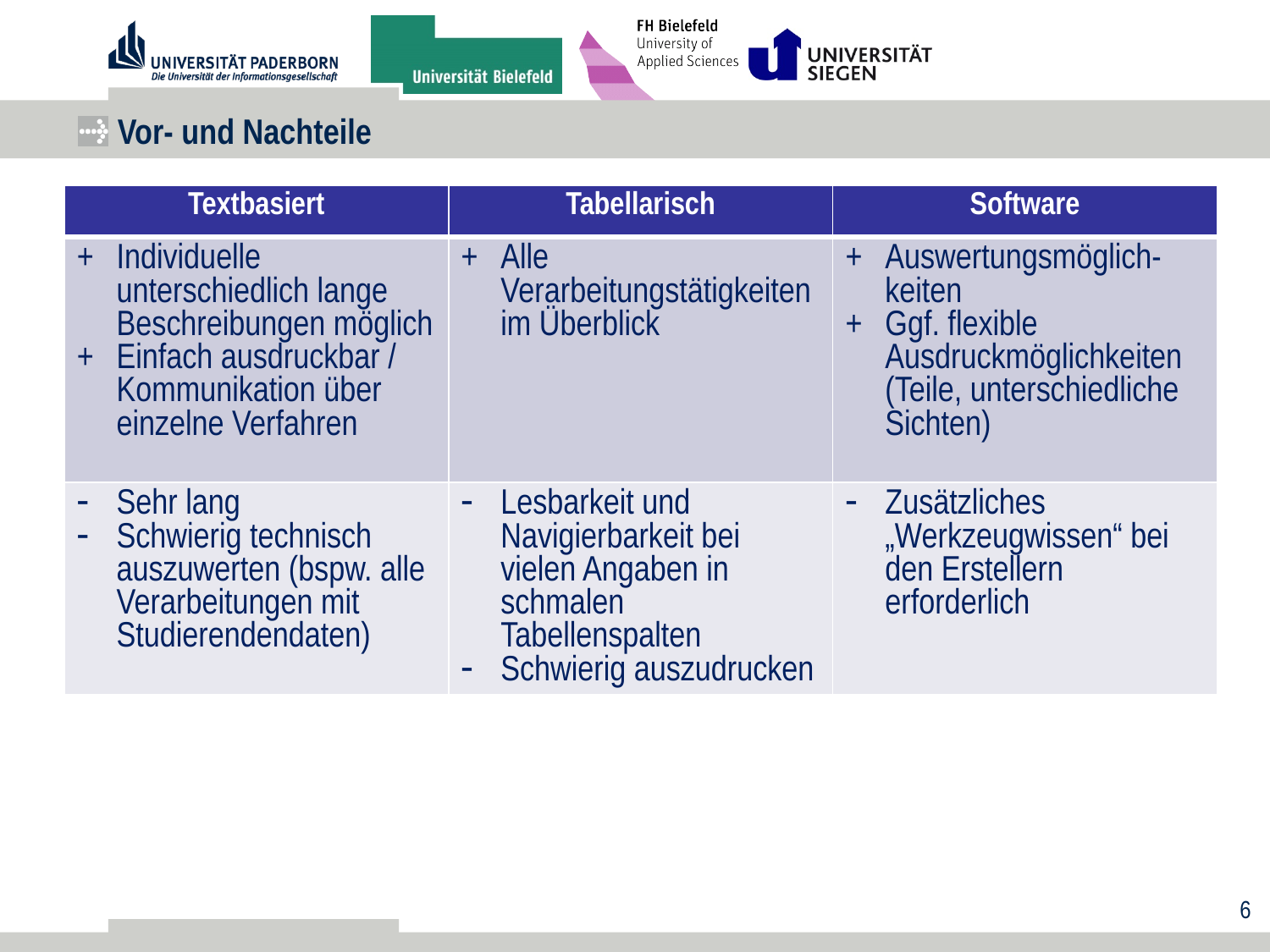

# Vor- und Nachteile
| Textbasiert | Tabellarisch | Software |
| --- | --- | --- |
| Individuelle unterschiedlich lange Beschreibungen möglich Einfach ausdruckbar / Kommunikation über einzelne Verfahren | Alle Verarbeitungstätigkeiten im Überblick | Auswertungsmöglich-keiten Ggf. flexible Ausdruckmöglichkeiten (Teile, unterschiedliche Sichten) |
| Sehr lang Schwierig technisch auszuwerten (bspw. alle Verarbeitungen mit Studierendendaten) | Lesbarkeit und Navigierbarkeit bei vielen Angaben in schmalen Tabellenspalten Schwierig auszudrucken | Zusätzliches „Werkzeugwissen“ bei den Erstellern erforderlich |
6